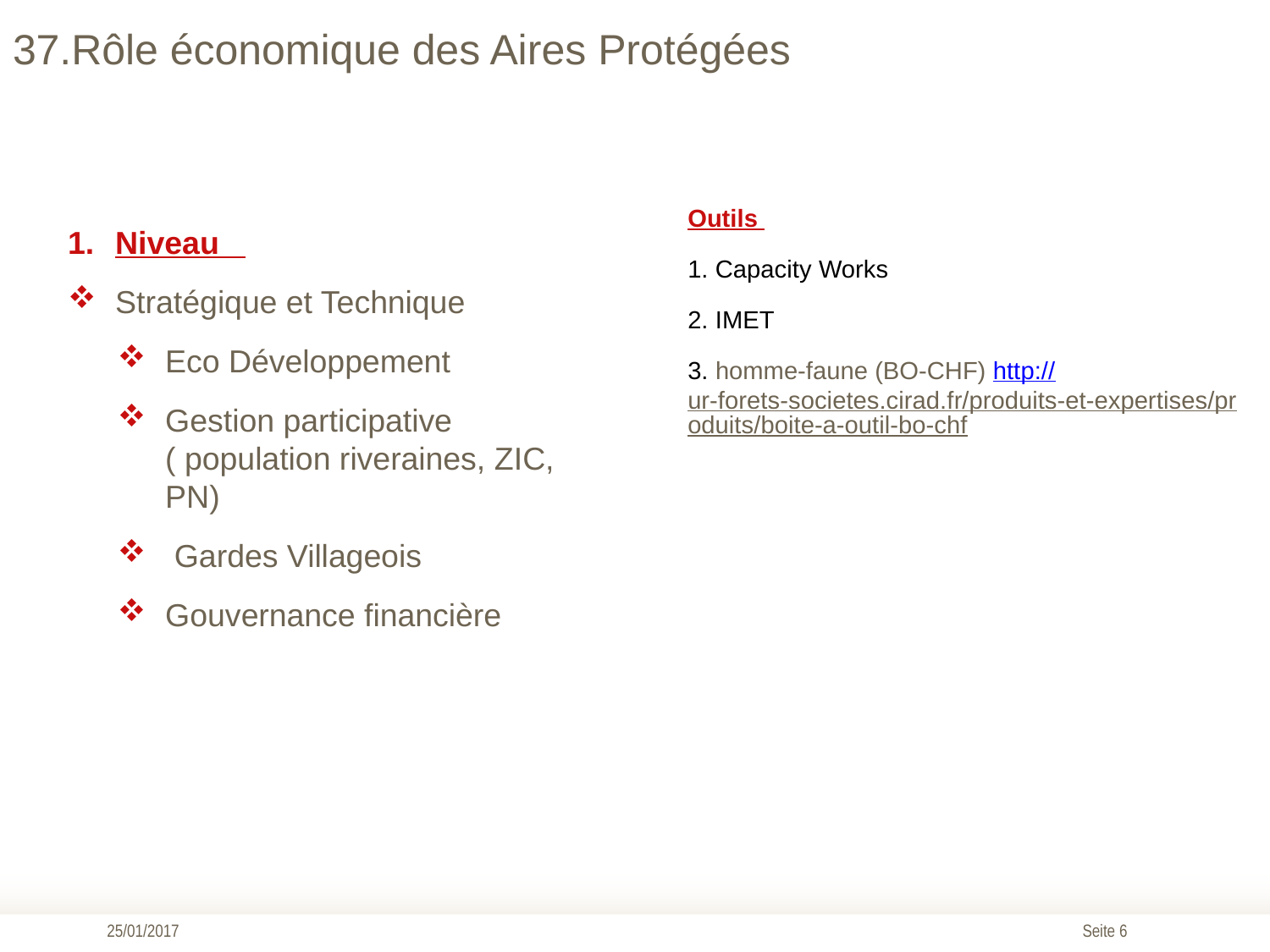

# 37.Rôle économique des Aires Protégées
Outils
1. Capacity Works
2. IMET
3. homme-faune (BO-CHF) http://ur-forets-societes.cirad.fr/produits-et-expertises/produits/boite-a-outil-bo-chf

Niveau
Stratégique et Technique
Eco Développement
Gestion participative ( population riveraines, ZIC, PN)
 Gardes Villageois
Gouvernance financière

25/01/2017